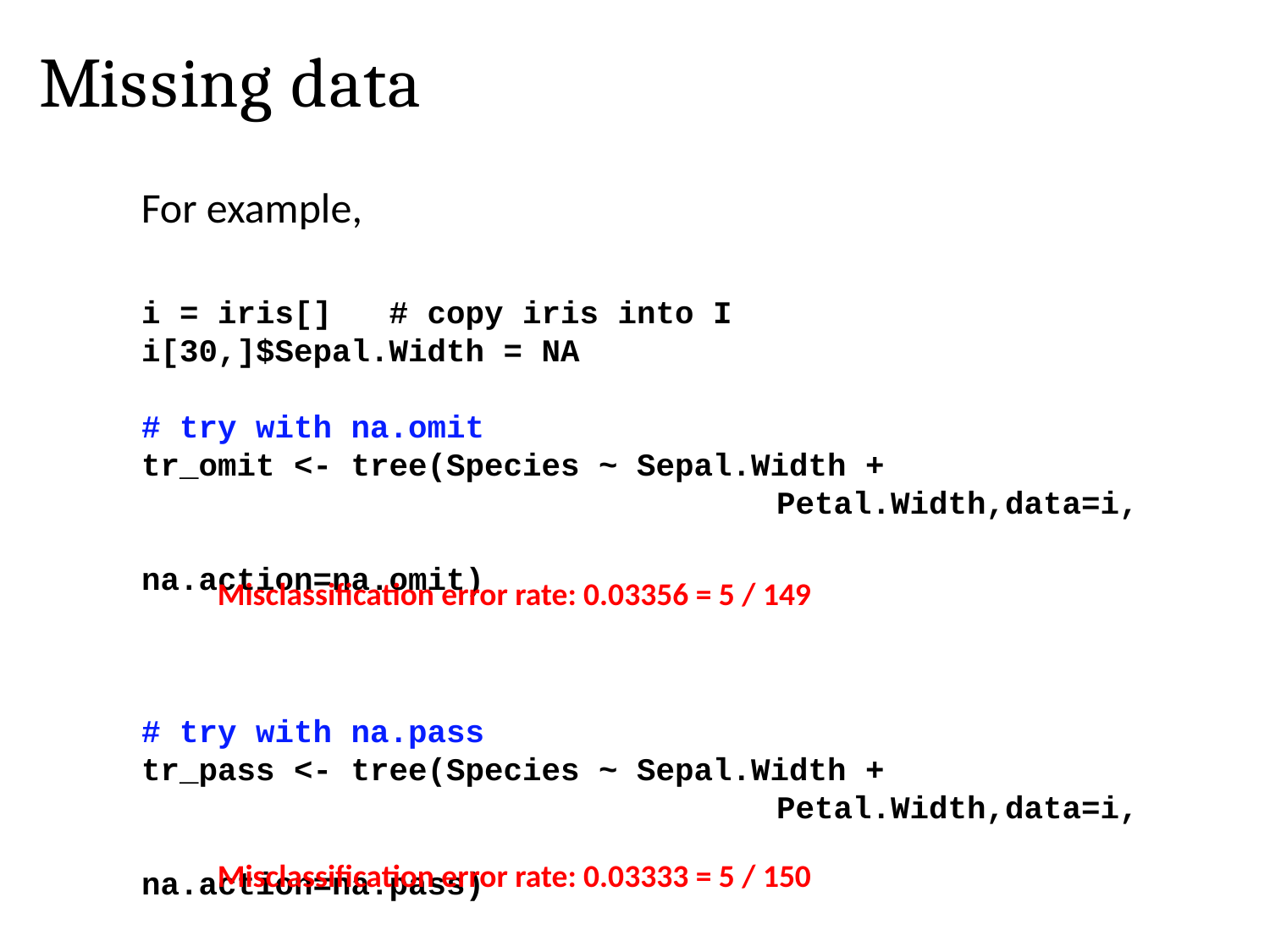

Missing data
For example,
i = iris[]   # copy iris into I
i[30,]$Sepal.Width = NA

# try with na.omit
tr_omit <- tree(Species ~ Sepal.Width + 						Petal.Width,data=i, 						na.action=na.omit)

# try with na.pass
tr_pass <- tree(Species ~ Sepal.Width + 						Petal.Width,data=i, 						na.action=na.pass)

Misclassification error rate: 0.03356 = 5 / 149
Misclassification error rate: 0.03333 = 5 / 150